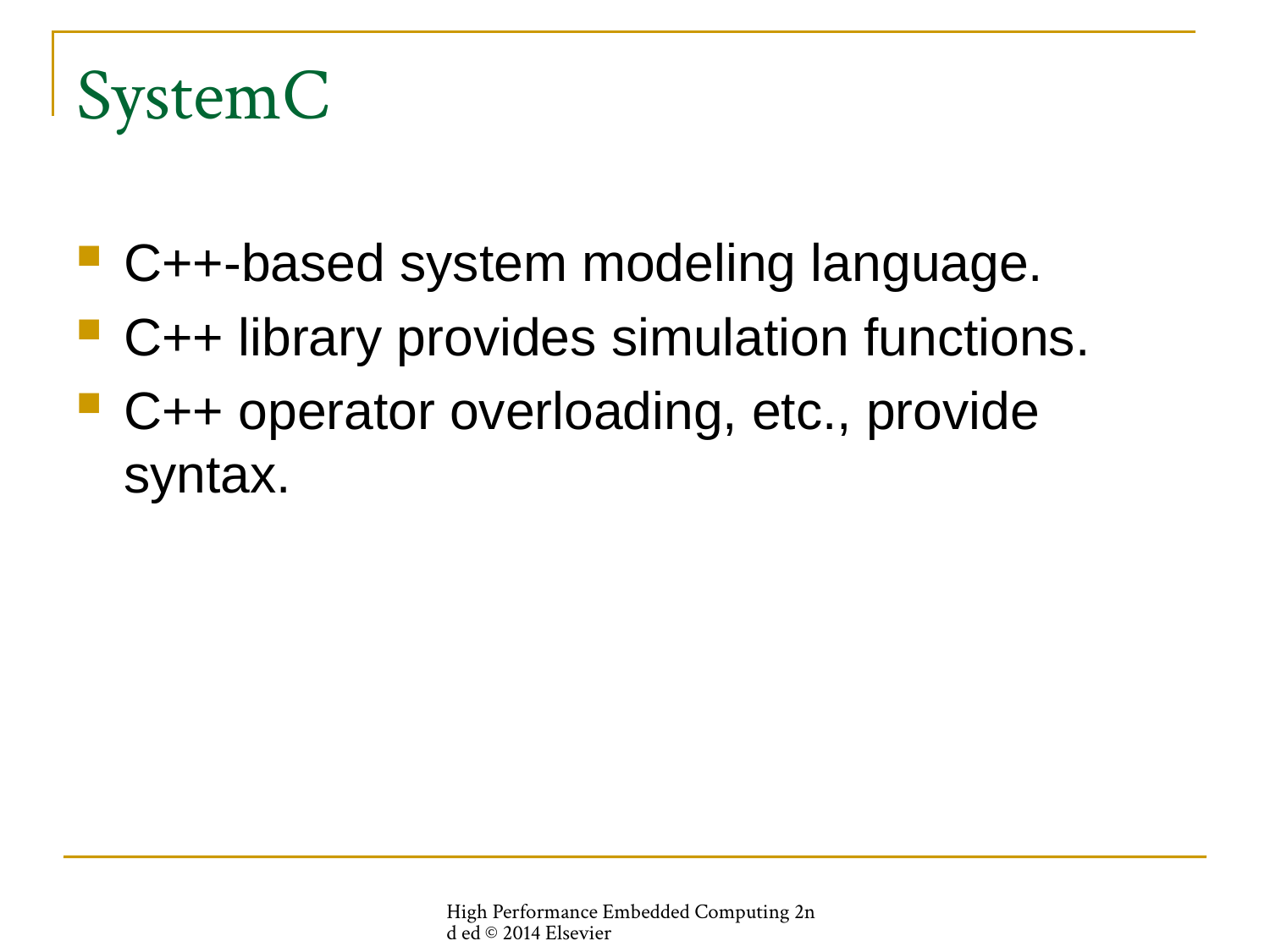

# SystemC
C++-based system modeling language.
C++ library provides simulation functions.
C++ operator overloading, etc., provide syntax.
High Performance Embedded Computing 2nd ed © 2014 Elsevier